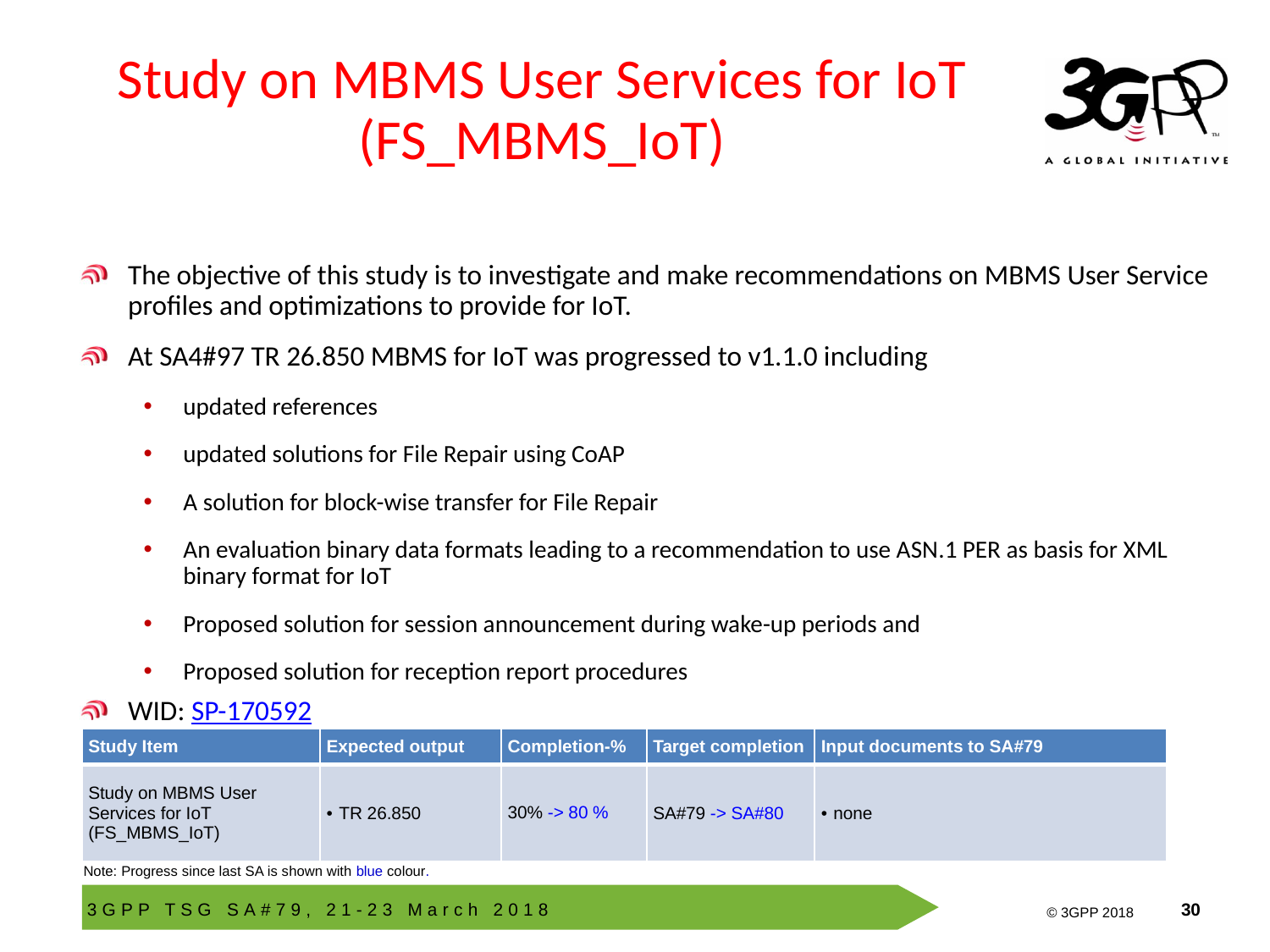

# Study on MBMS User Services for IoT (FS_MBMS_IoT)
The objective of this study is to investigate and make recommendations on MBMS User Service profiles and optimizations to provide for IoT.
At SA4#97 TR 26.850 MBMS for IoT was progressed to v1.1.0 including
updated references
updated solutions for File Repair using CoAP
A solution for block-wise transfer for File Repair
An evaluation binary data formats leading to a recommendation to use ASN.1 PER as basis for XML binary format for IoT
Proposed solution for session announcement during wake-up periods and
Proposed solution for reception report procedures
WID: SP-170592
| Study Item | Expected output | Completion-% | Target completion | Input documents to SA#79 |
| --- | --- | --- | --- | --- |
| Study on MBMS User Services for IoT (FS\_MBMS\_IoT) | TR 26.850 | 30% -> 80 % | SA#79 -> SA#80 | none |
Note: Progress since last SA is shown with blue colour.